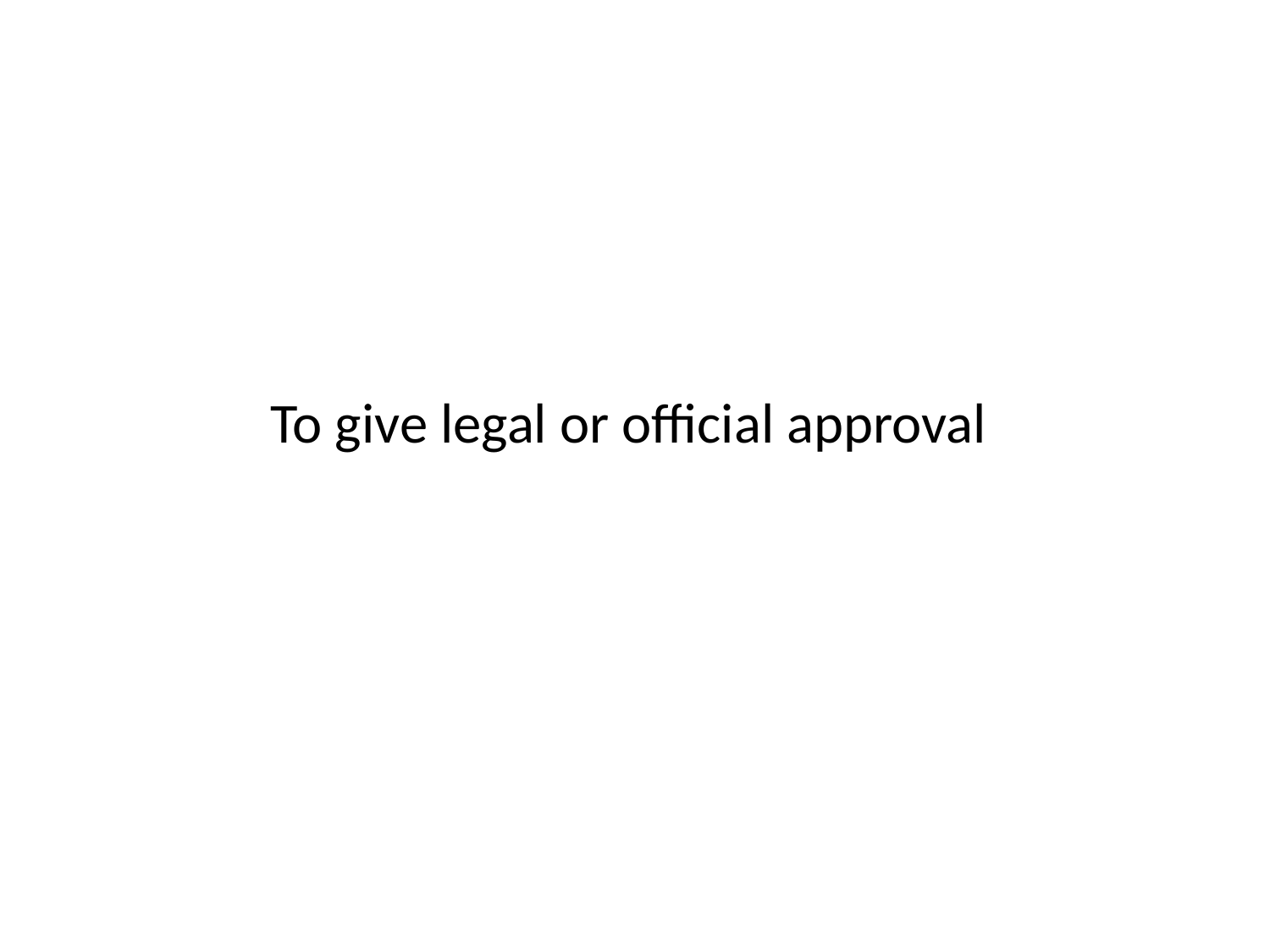

#

To give legal or official approval